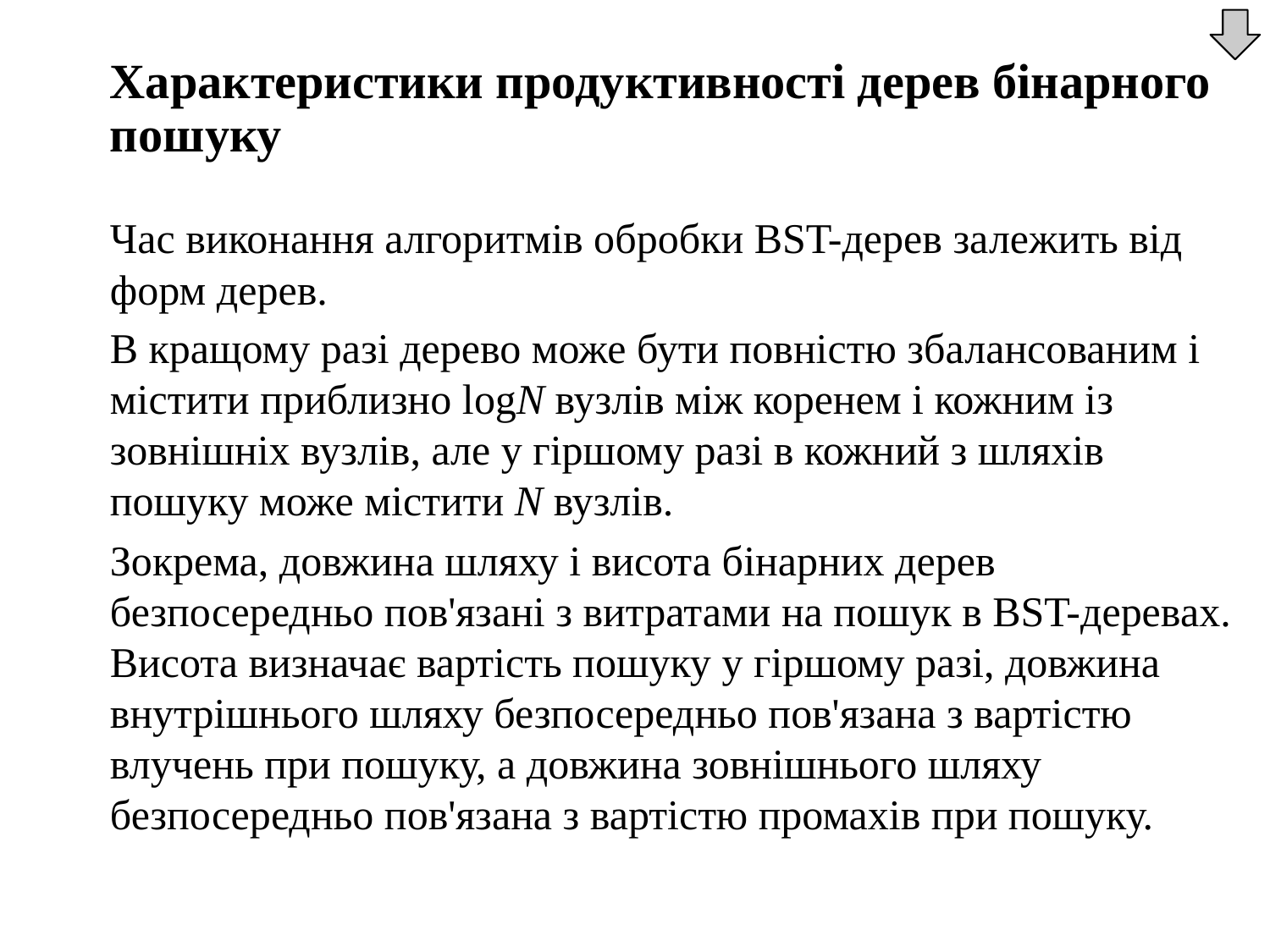

Характеристики продуктивності дерев бінарного пошуку

	Час виконання алгоритмів обробки BST-дерев залежить від форм дерев.
	В кращому разі дерево може бути повністю збалансованим і містити приблизно logN вузлів між коренем і кожним із зовнішніх вузлів, але у гіршому разі в кожний з шляхів пошуку може містити N вузлів.
	Зокрема, довжина шляху і висота бінарних дерев безпосередньо пов'язані з витратами на пошук в BST-деревах. Висота визначає вартість пошуку у гіршому разі, довжина внутрішнього шляху безпосередньо пов'язана з вартістю влучень при пошуку, а довжина зовнішнього шляху безпосередньо пов'язана з вартістю промахів при пошуку.